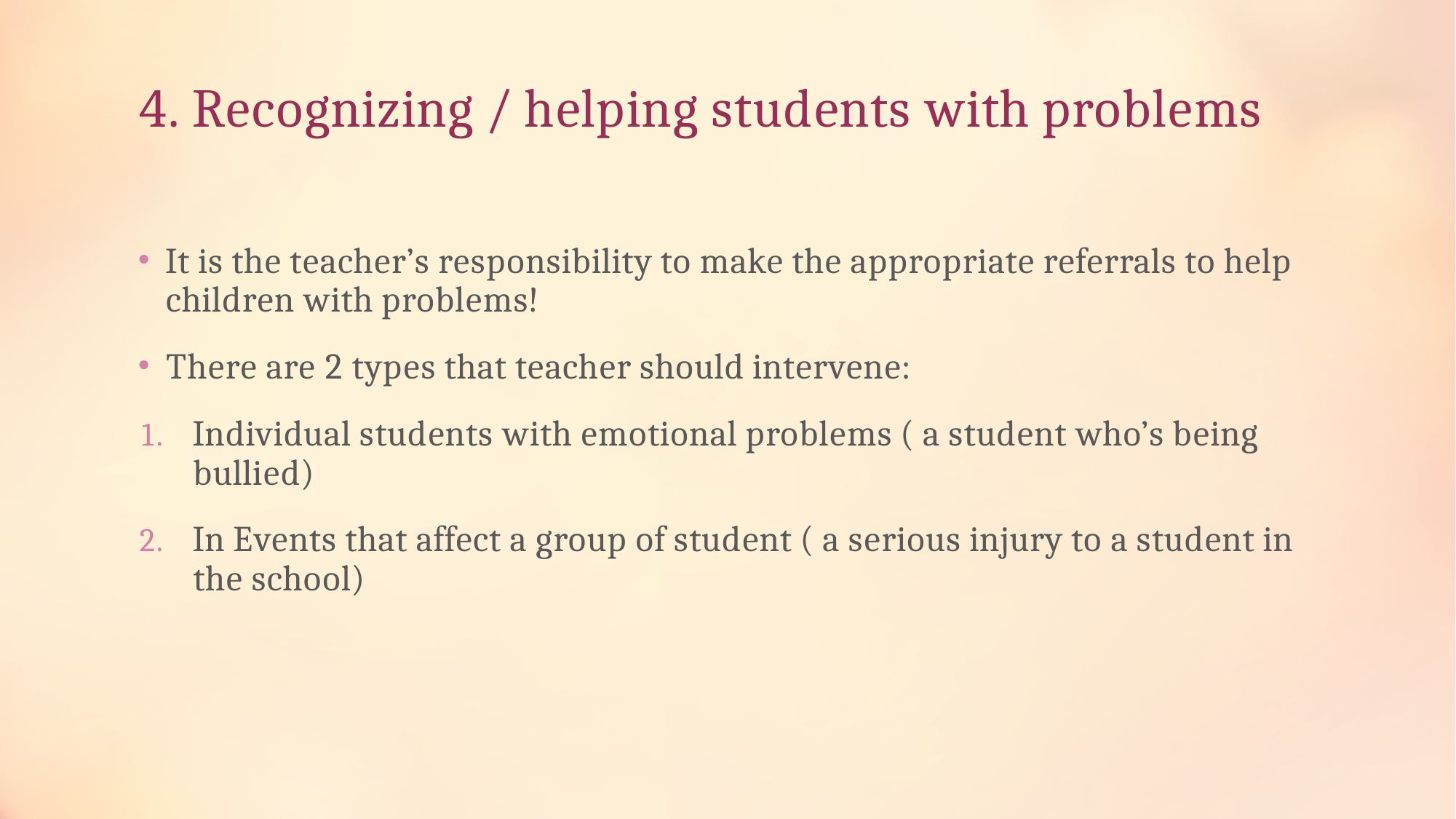

# 4. Recognizing / helping students with problems
It is the teacher’s responsibility to make the appropriate referrals to help children with problems!
There are 2 types that teacher should intervene:
Individual students with emotional problems ( a student who’s being bullied)
In Events that affect a group of student ( a serious injury to a student in the school)